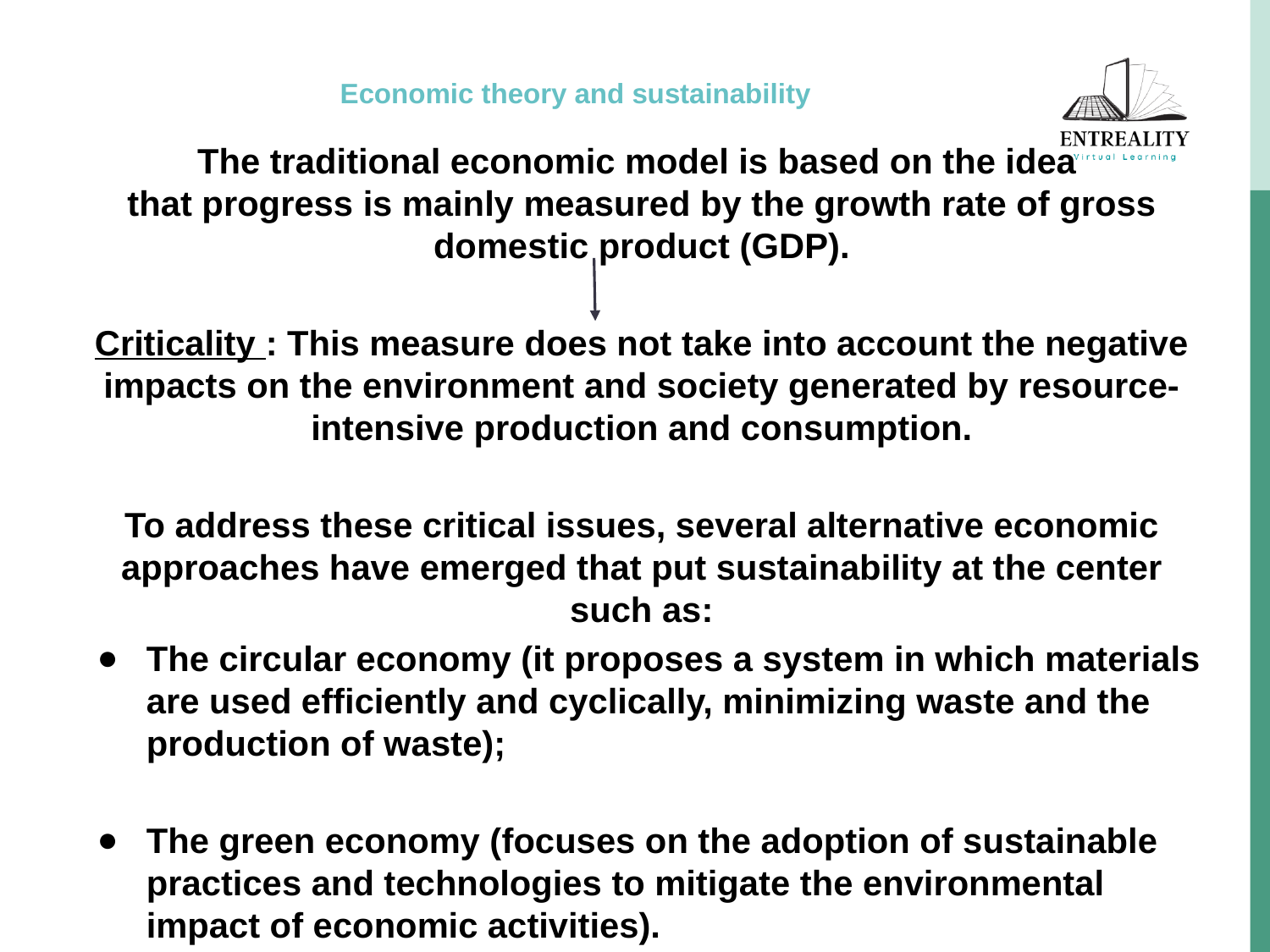

# Economic theory and sustainability
The traditional economic model is based on the idea
that progress is mainly measured by the growth rate of gross domestic product (GDP).

Criticality : This measure does not take into account the negative impacts on the environment and society generated by resource-intensive production and consumption.

To address these critical issues, several alternative economic approaches have emerged that put sustainability at the center such as:
The circular economy (it proposes a system in which materials are used efficiently and cyclically, minimizing waste and the production of waste);

The green economy (focuses on the adoption of sustainable practices and technologies to mitigate the environmental impact of economic activities).